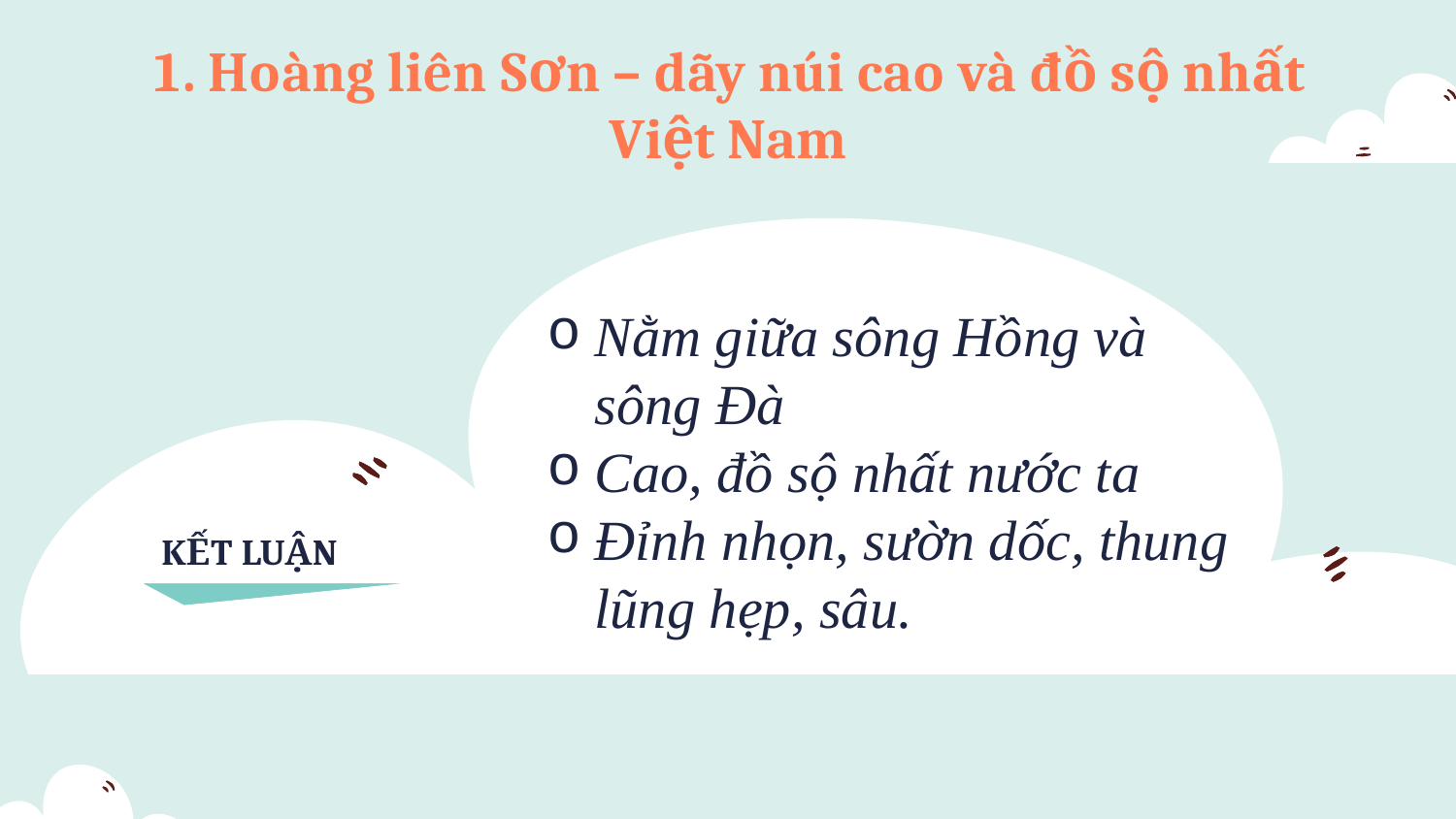

# 1. Hoàng liên Sơn – dãy núi cao và đồ sộ nhất Việt Nam

Nằm giữa sông Hồng và sông Đà
Cao, đồ sộ nhất nước ta
Đỉnh nhọn, sườn dốc, thung lũng hẹp, sâu.

KẾT LUẬN